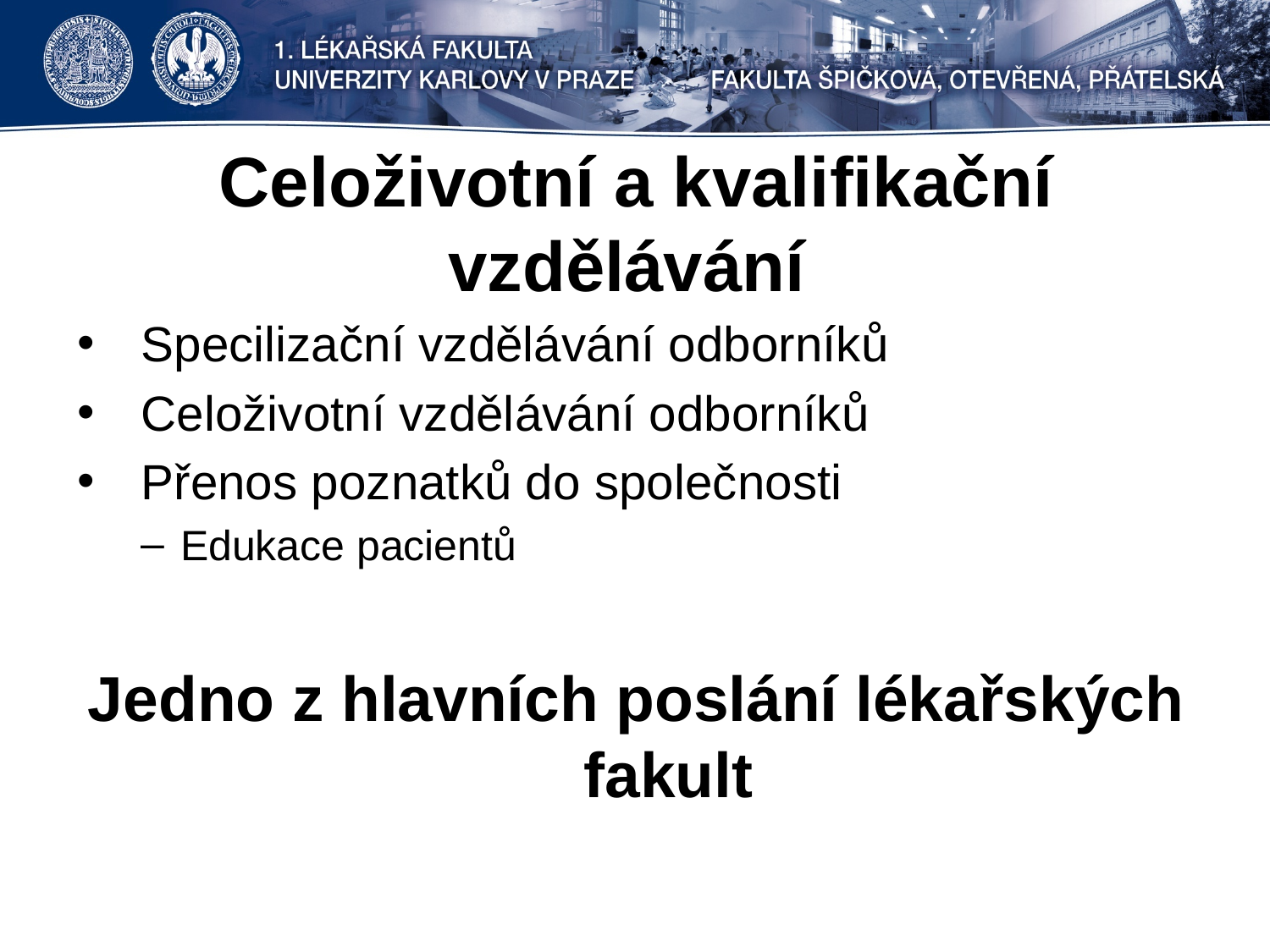

# Celoživotní a kvalifikační vzdělávání
Specilizační vzdělávání odborníků
Celoživotní vzdělávání odborníků
Přenos poznatků do společnosti
Edukace pacientů

Jedno z hlavních poslání lékařských fakult